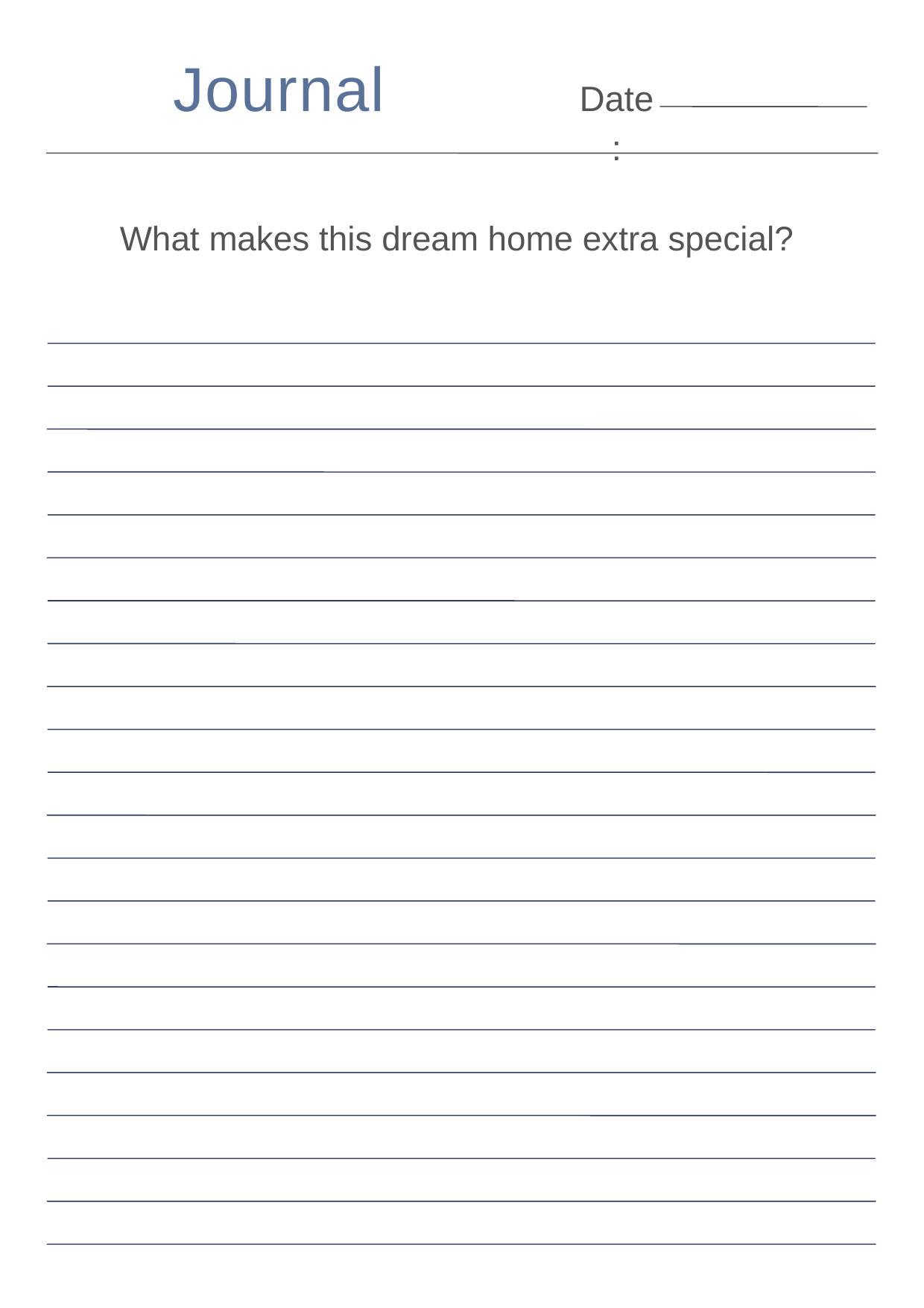

Journal
Date:

What makes this dream home extra special?